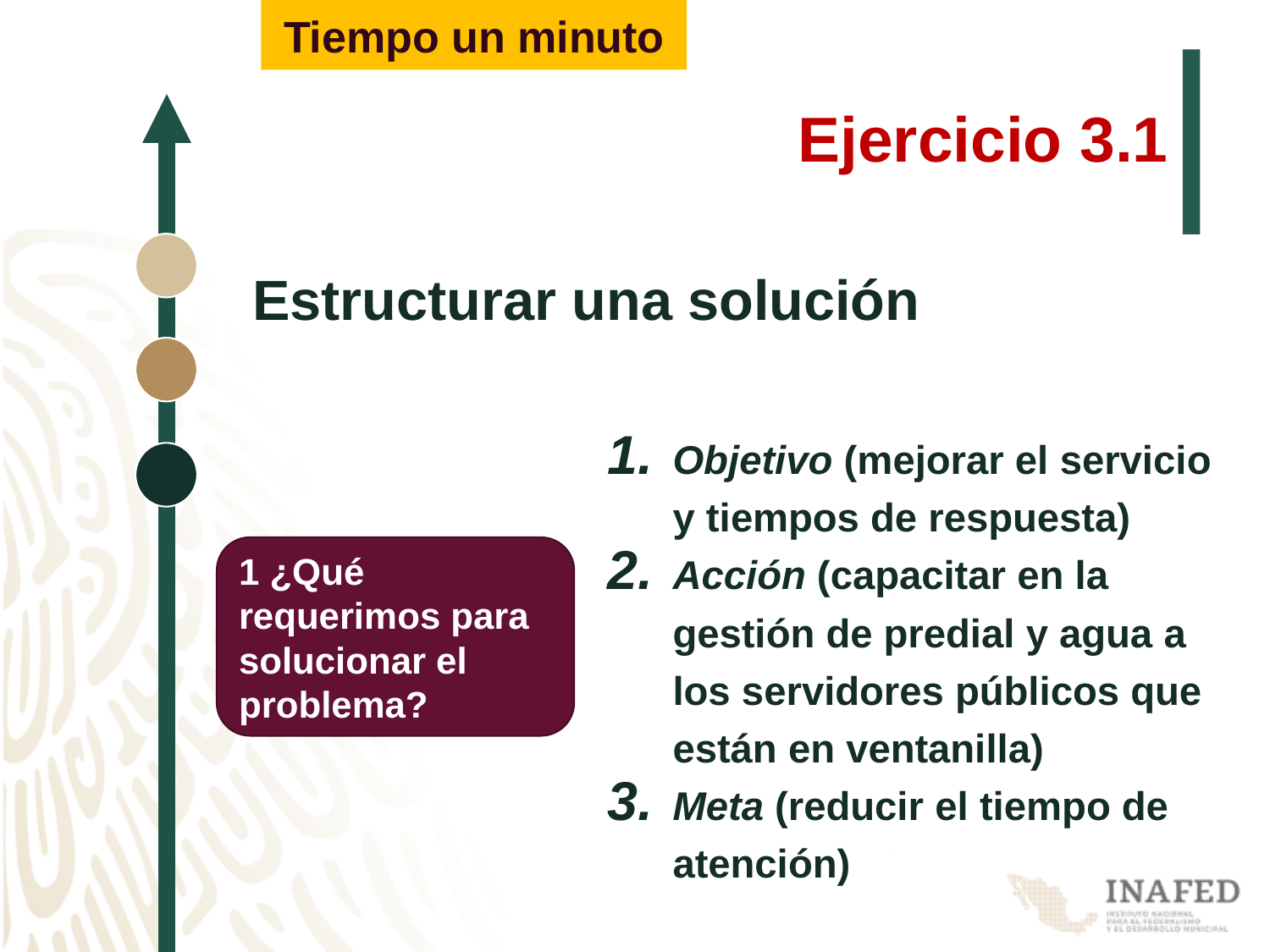

Tiempo un minuto
# Ejercicio 3.1

Estructurar una solución

Objetivo (mejorar el servicio y tiempos de respuesta)
Acción (capacitar en la gestión de predial y agua a los servidores públicos que están en ventanilla)
Meta (reducir el tiempo de atención)

1 ¿Qué requerimos para solucionar el problema?